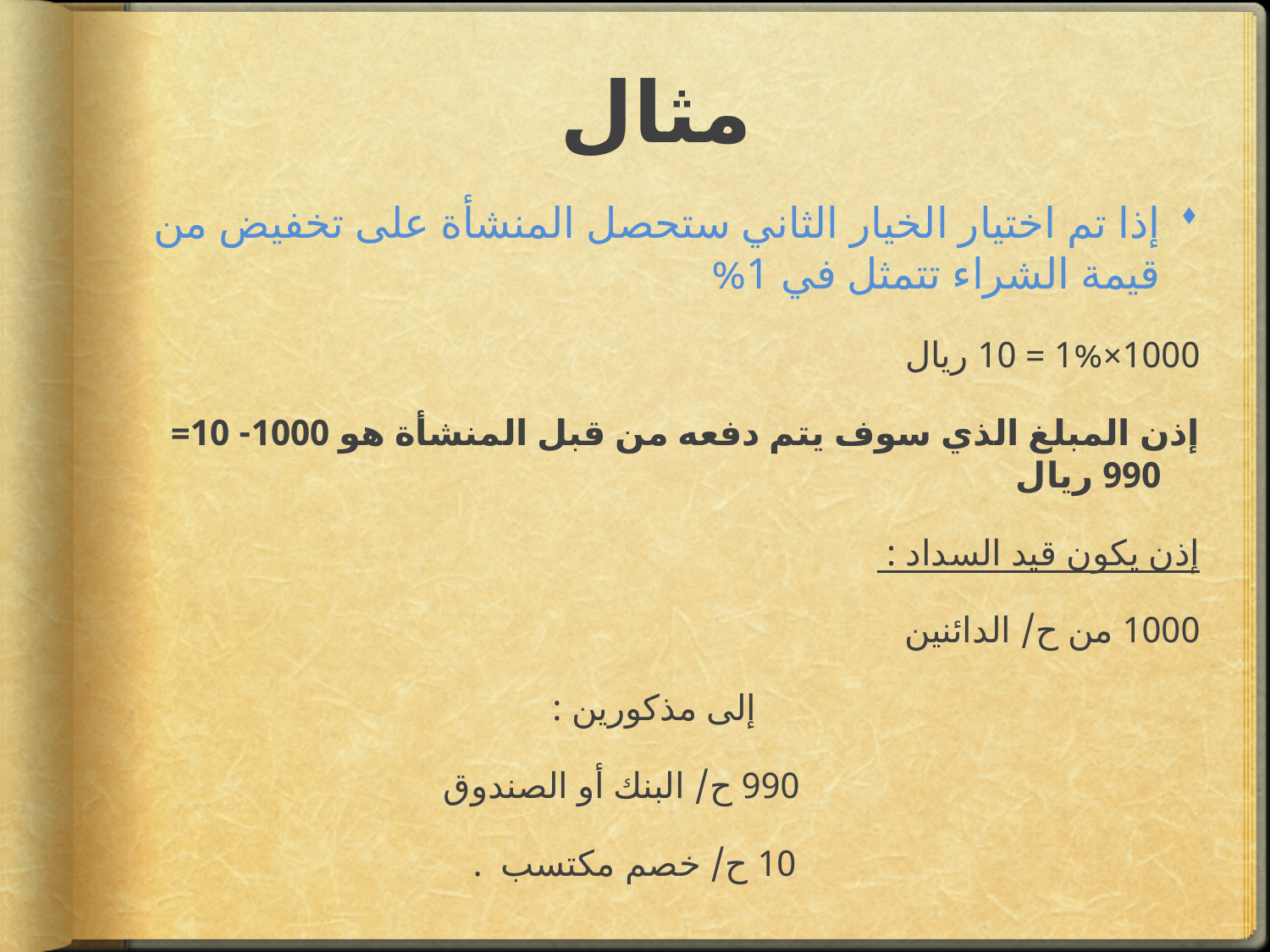

# مثال
إذا تم اختيار الخيار الثاني ستحصل المنشأة على تخفيض من قيمة الشراء تتمثل في 1%
1000×1% = 10 ريال
إذن المبلغ الذي سوف يتم دفعه من قبل المنشأة هو 1000- 10= 990 ريال
إذن يكون قيد السداد :
1000 من ح/ الدائنين
إلى مذكورين :
                                            990 ح/ البنك أو الصندوق
		10 ح/ خصم مكتسب  .